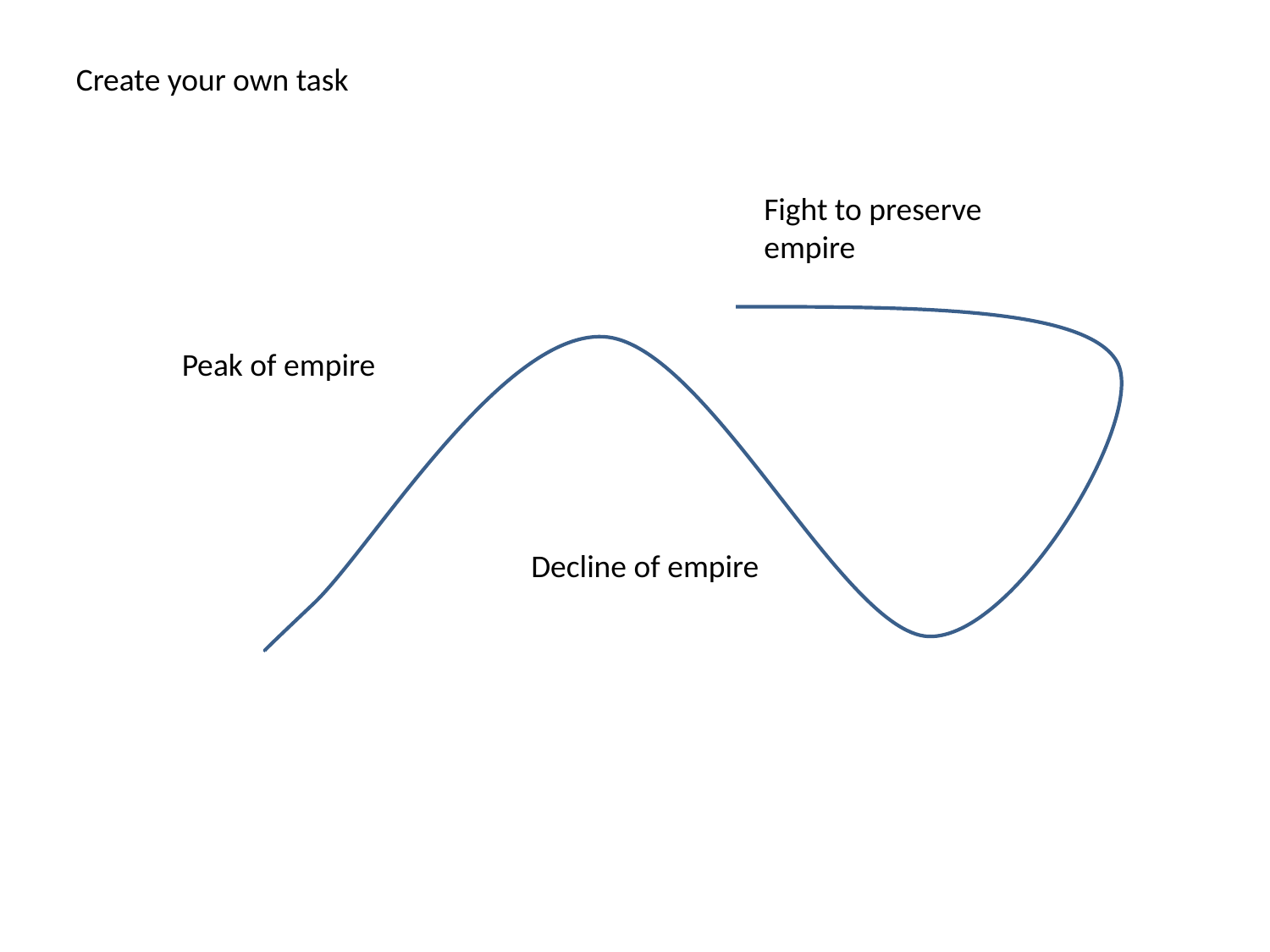

Create your own task
Fight to preserve empire

Peak of empire
Decline of empire